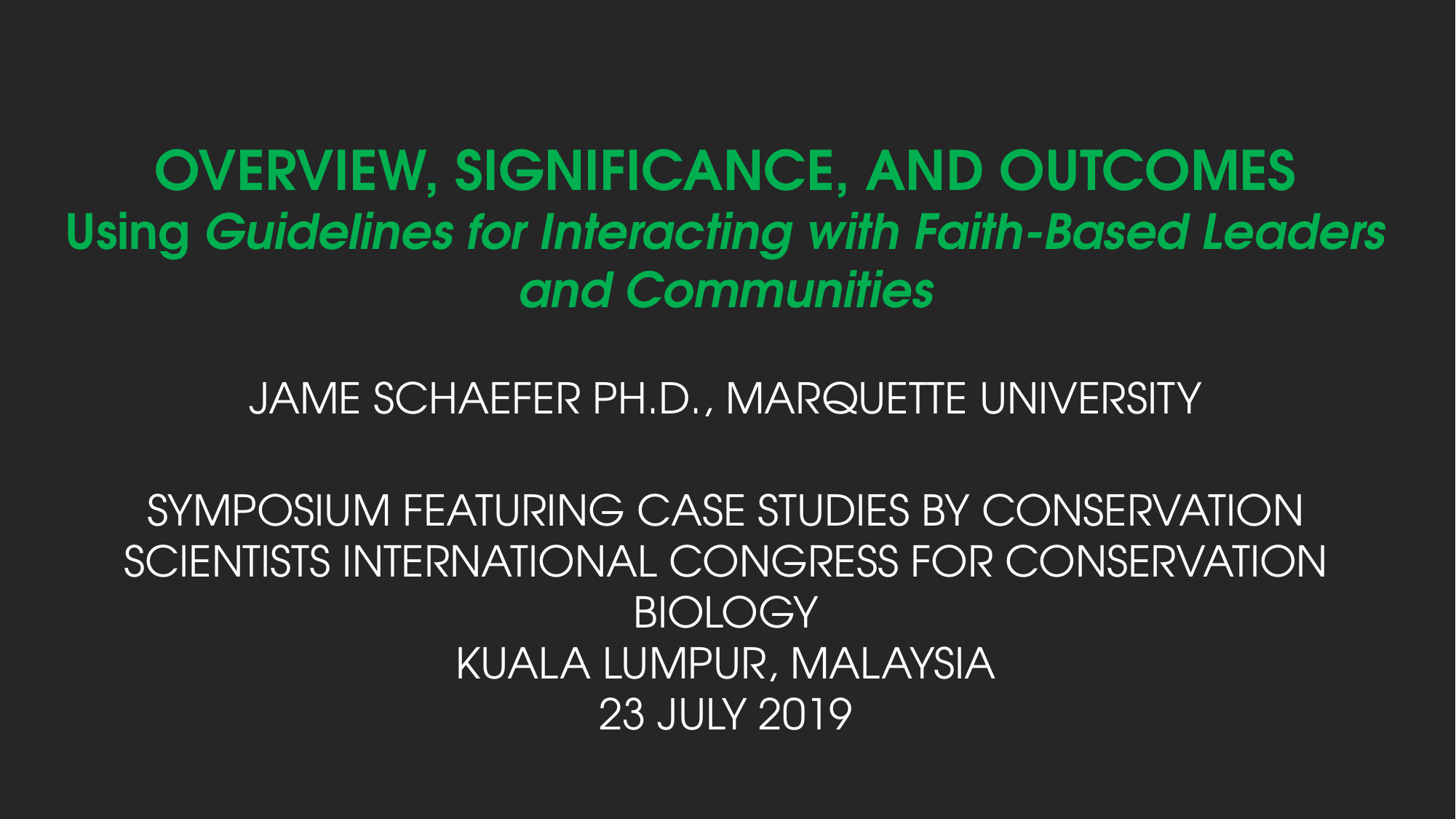

OVERVIEW, SIGNIFICANCE, AND OUTCOMES
Using Guidelines for Interacting with Faith-Based Leaders and Communities
Jame Schaefer Ph.D., Marquette University
Symposium Featuring Case Studies by Conservation Scientists International Congress for Conservation Biology
Kuala Lumpur, Malaysia
23 July 2019